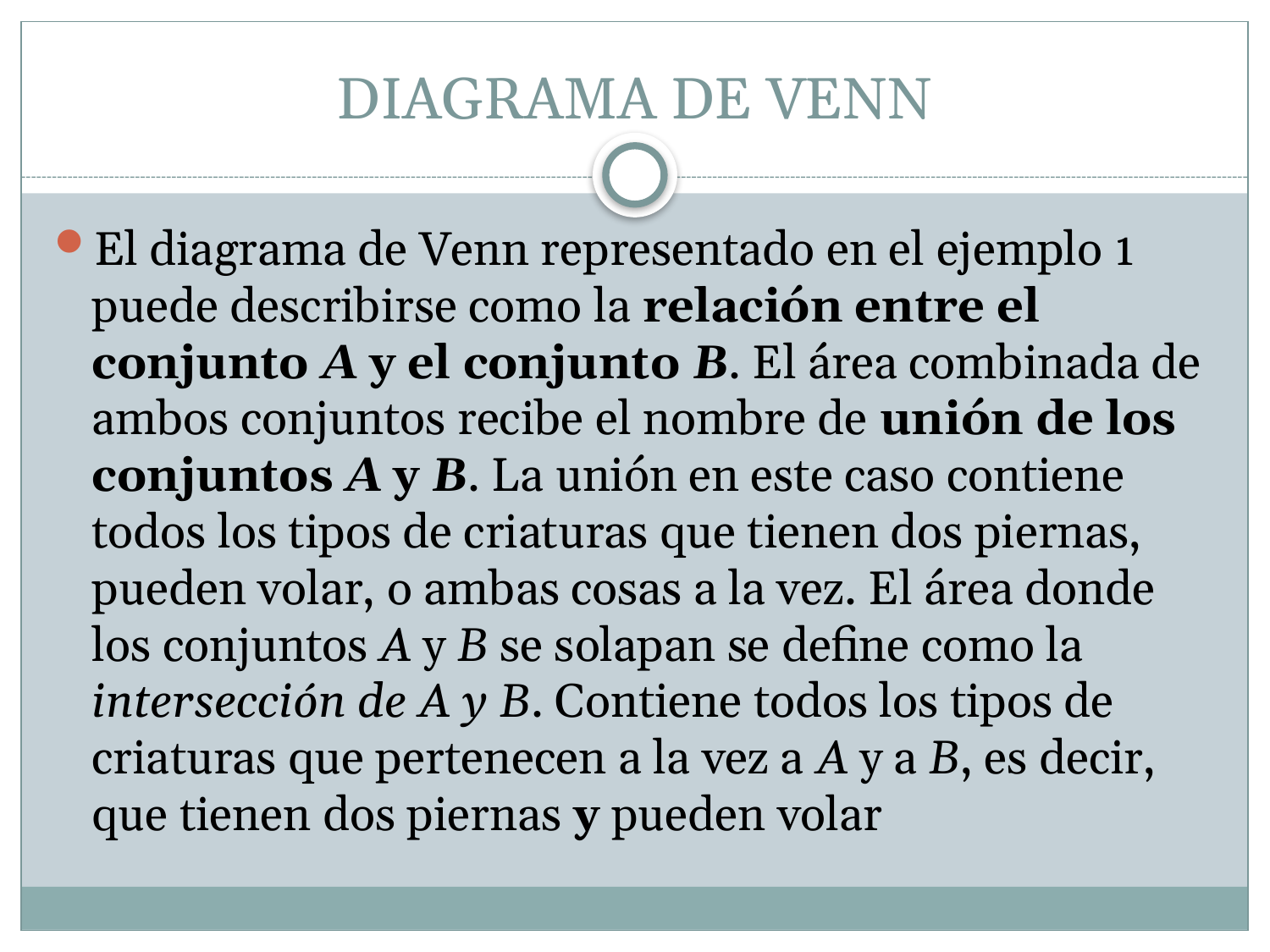

# DIAGRAMA DE VENN
El diagrama de Venn representado en el ejemplo 1 puede describirse como la relación entre el conjunto A y el conjunto B. El área combinada de ambos conjuntos recibe el nombre de unión de los conjuntos A y B. La unión en este caso contiene todos los tipos de criaturas que tienen dos piernas, pueden volar, o ambas cosas a la vez. El área donde los conjuntos A y B se solapan se define como la intersección de A y B. Contiene todos los tipos de criaturas que pertenecen a la vez a A y a B, es decir, que tienen dos piernas y pueden volar